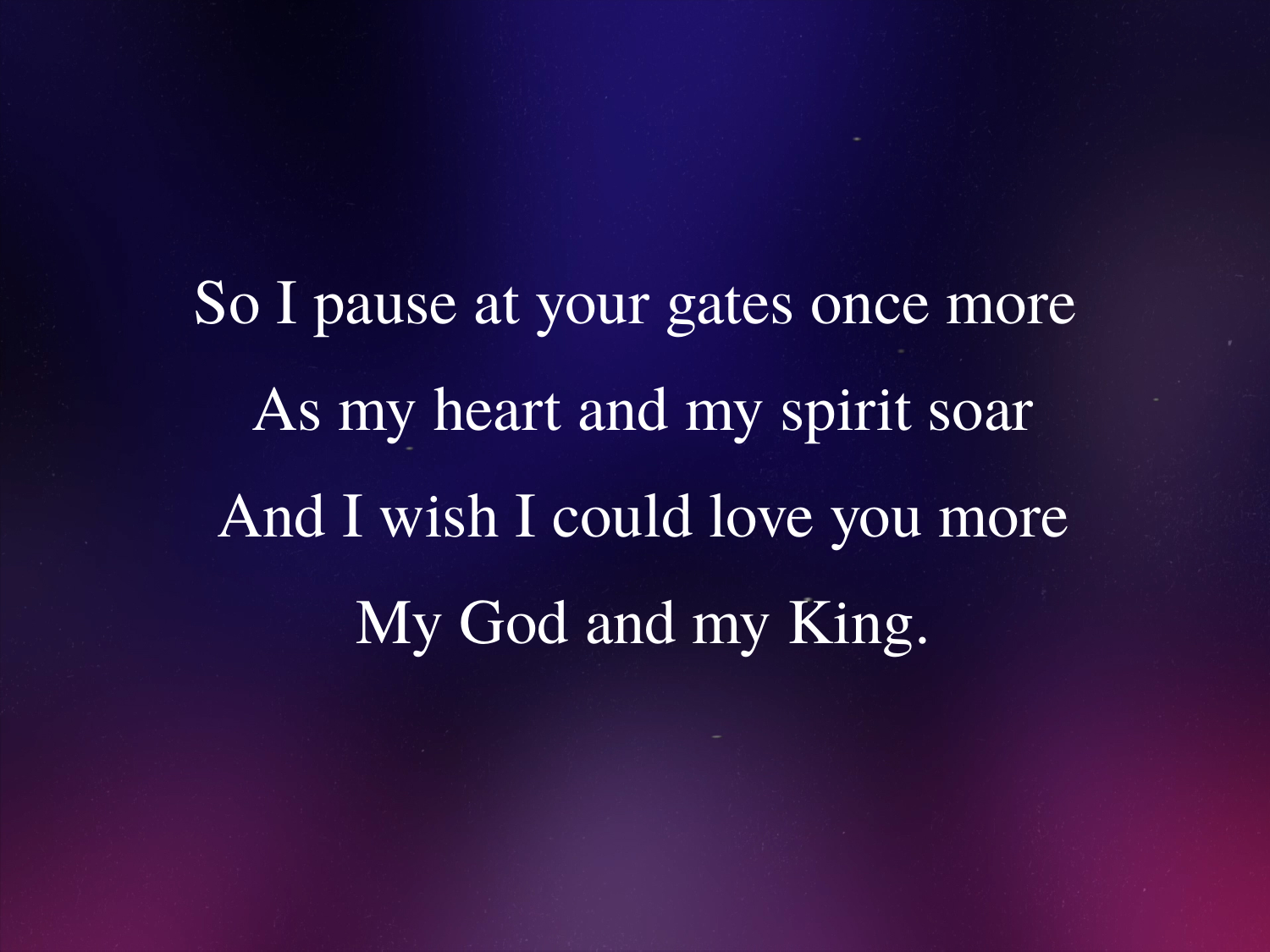

# So I pause at your gates once more As my heart and my spirit soar And I wish I could love you more My God and my King.